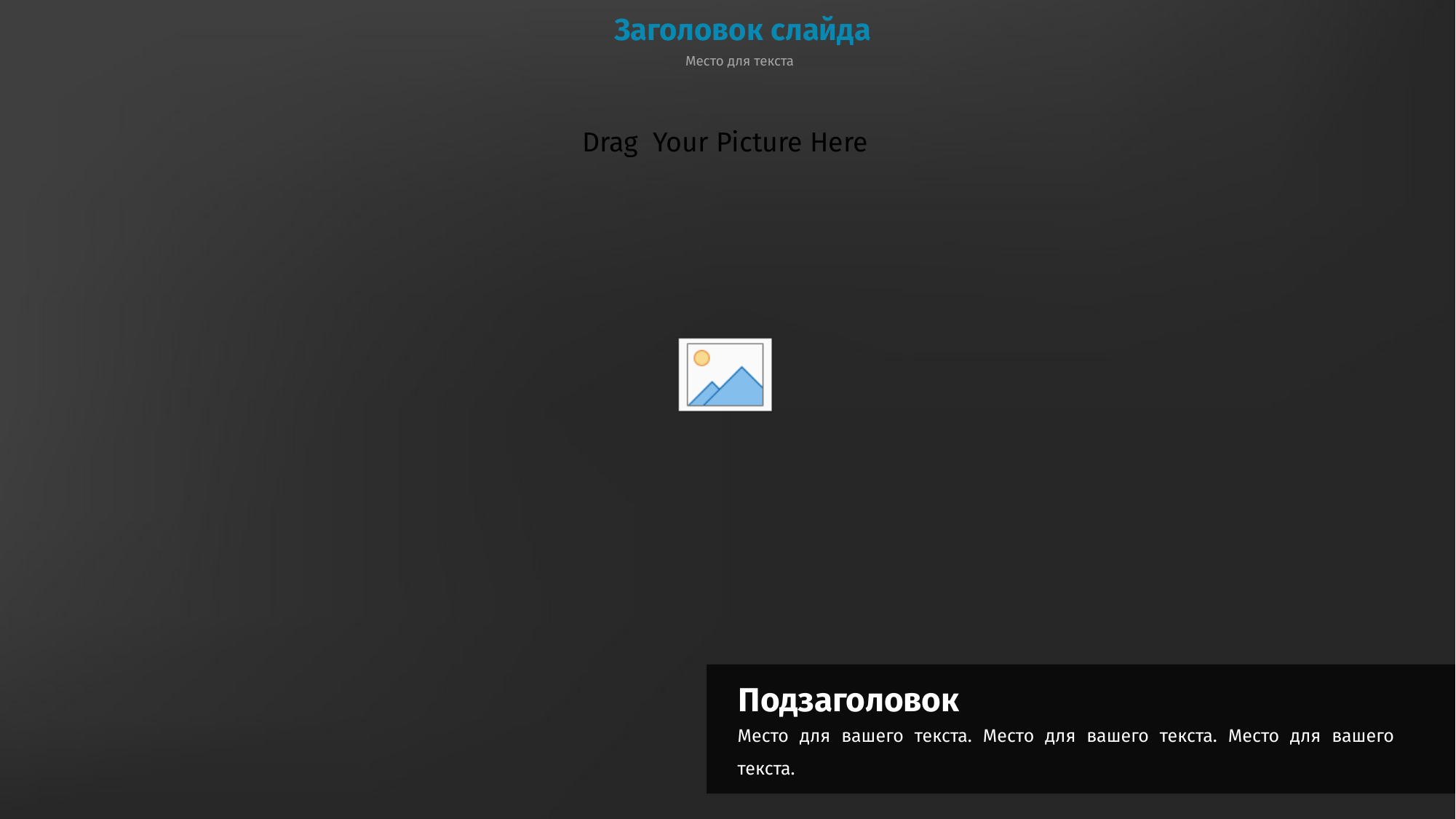

Заголовок слайда
Место для текста

Подзаголовок
Место для вашего текста. Место для вашего текста. Место для вашего текста.